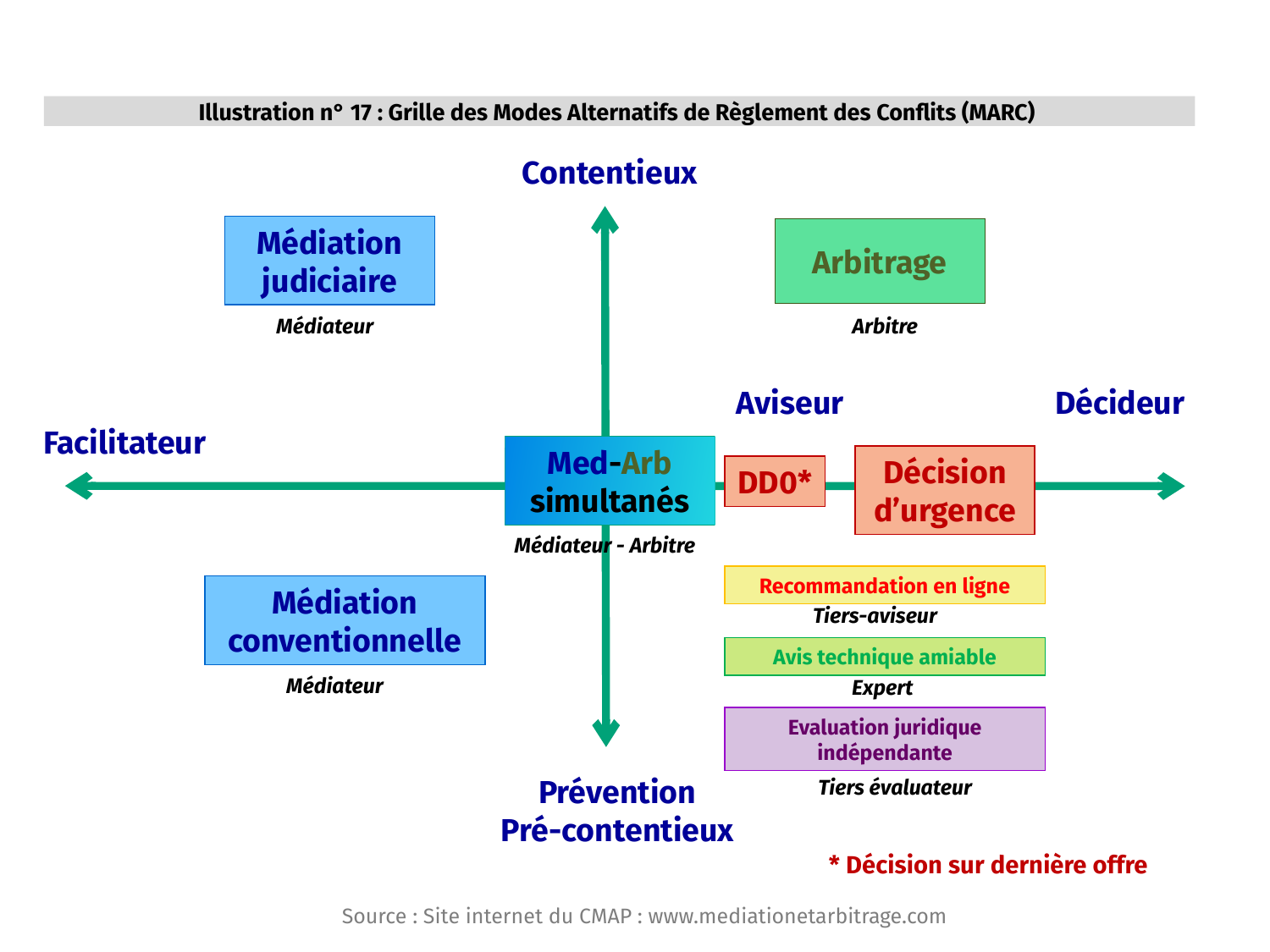

Illustration n° 17 : Grille des Modes Alternatifs de Règlement des Conflits (MARC)

Contentieux
Médiation judiciaire

Arbitrage

Médiateur
Arbitre
Aviseur
Décideur
Facilitateur
Med-Arb
simultanés
Décision d’urgence
DD0*
Médiateur - Arbitre
Recommandation en ligne
Médiation conventionnelle
Tiers-aviseur
Avis technique amiable
Médiateur
Expert
Evaluation juridique indépendante
Prévention
Pré-contentieux
Tiers évaluateur
* Décision sur dernière offre
Source : Site internet du CMAP : www.mediationetarbitrage.com